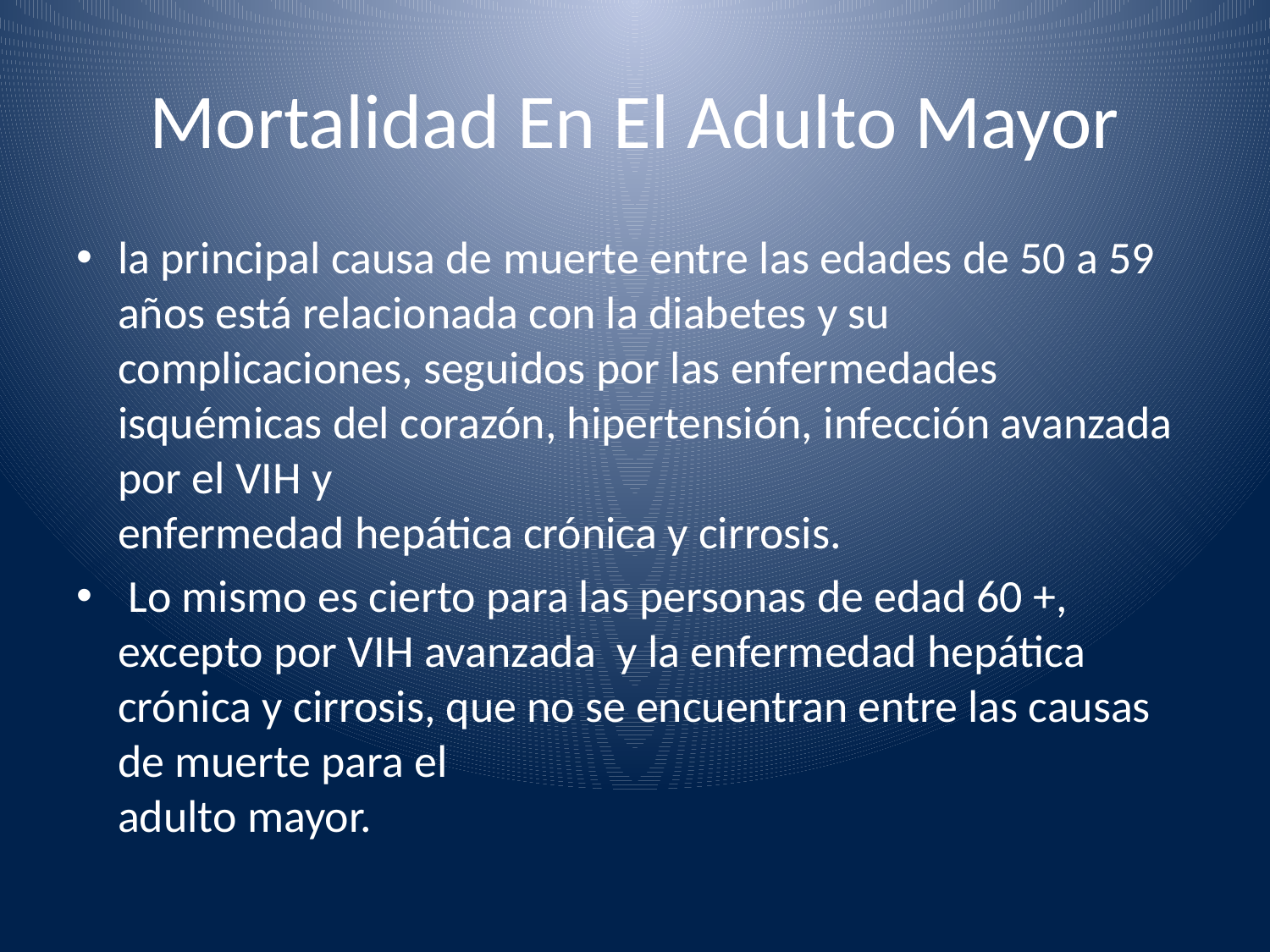

# Mortalidad En El Adulto Mayor
la principal causa de muerte entre las edades de 50 a 59 años está relacionada con la diabetes y su
complicaciones, seguidos por las enfermedades isquémicas del corazón, hipertensión, infección avanzada por el VIH y
enfermedad hepática crónica y cirrosis.
 Lo mismo es cierto para las personas de edad 60 +, excepto por VIH avanzada  y la enfermedad hepática crónica y cirrosis, que no se encuentran entre las causas de muerte para el
adulto mayor.